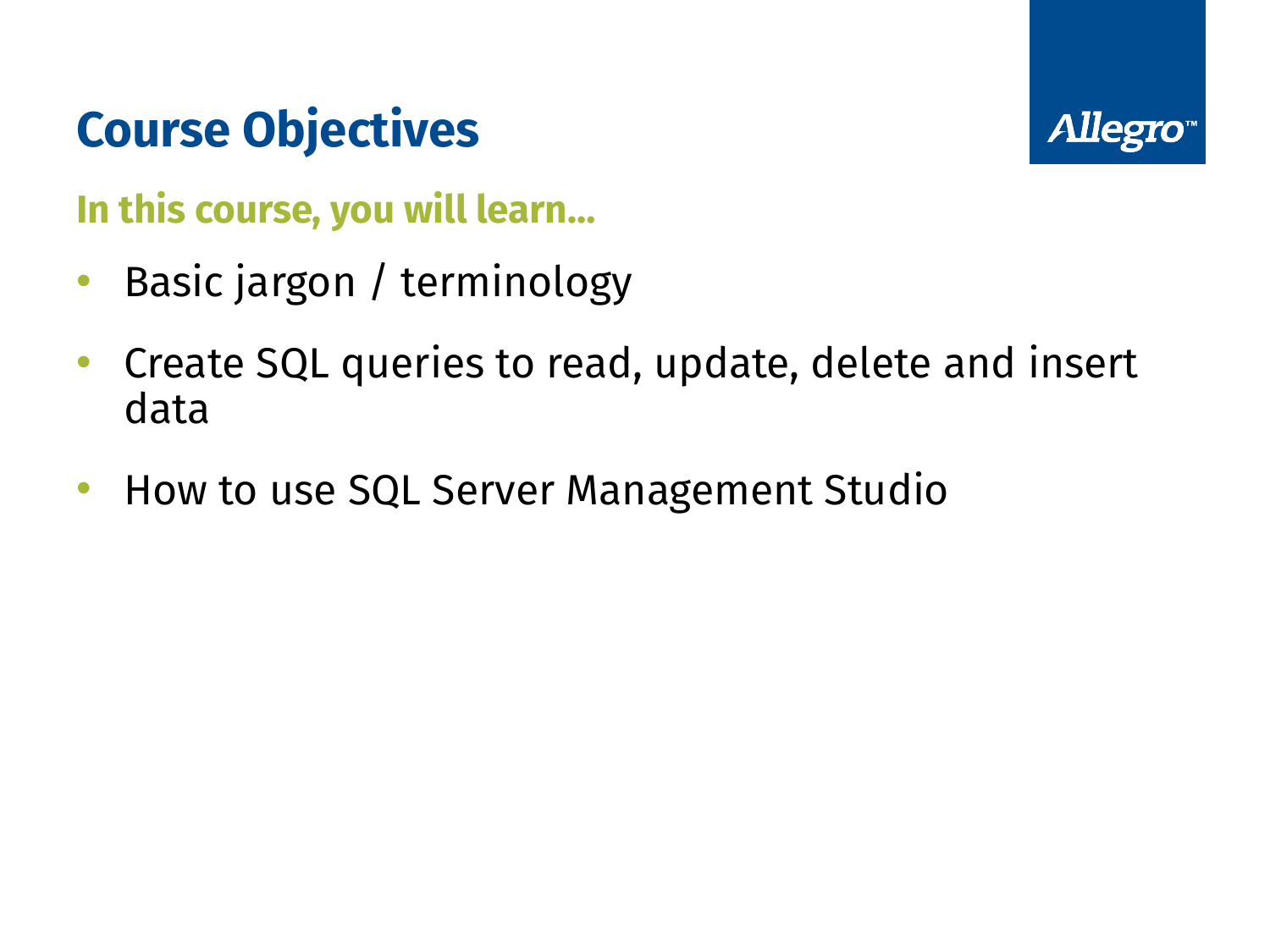

# Course Objectives
In this course, you will learn…
Basic jargon / terminology
Create SQL queries to read, update, delete and insert data
How to use SQL Server Management Studio